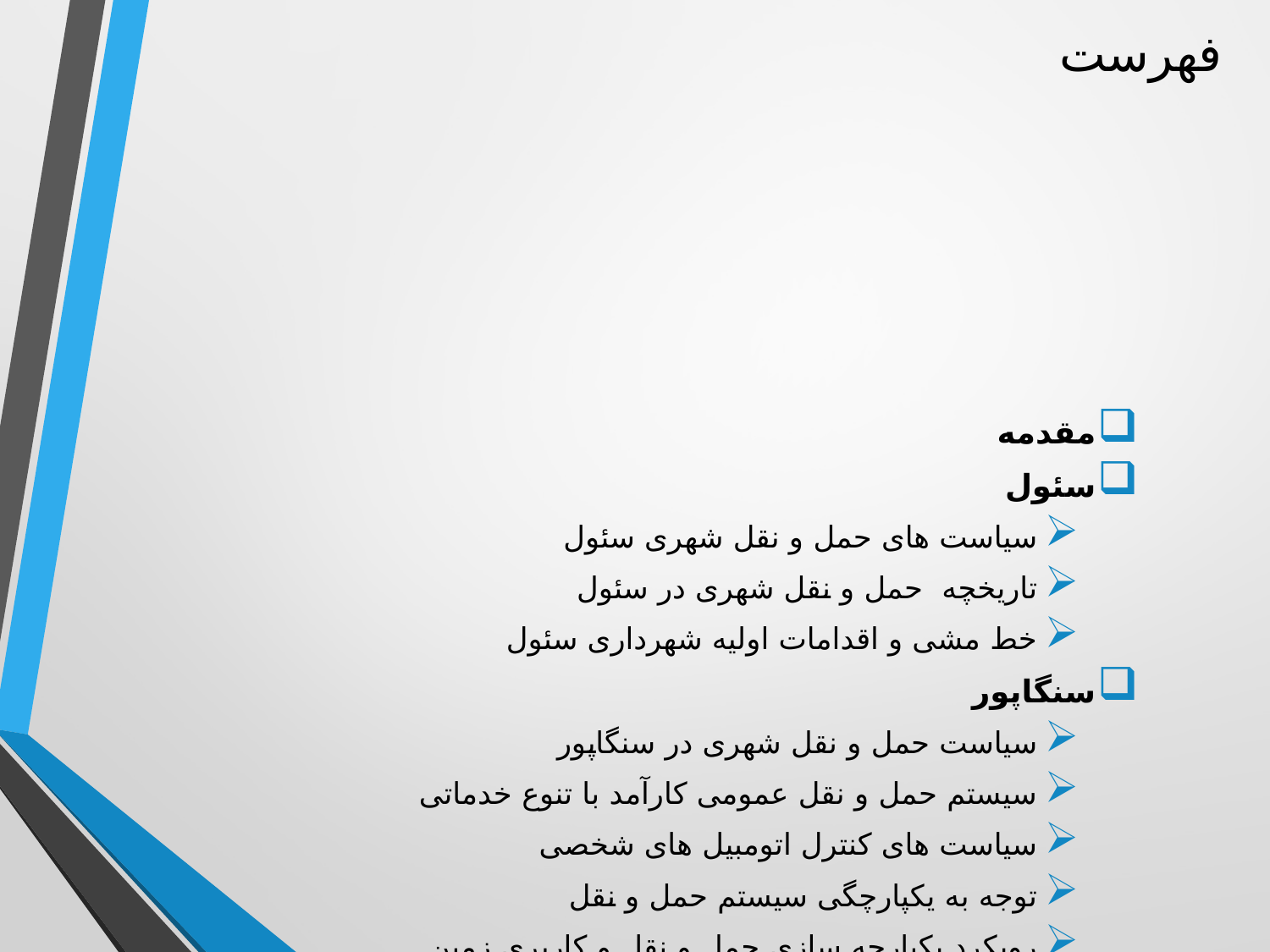

# فهرست
مقدمه
سئول
سیاست های حمل و نقل شهری سئول
تاریخچه  حمل و نقل شهری در سئول
خط مشی و اقدامات اولیه شهرداری سئول
سنگاپور
سیاست حمل و نقل شهری در سنگاپور
سیستم حمل و نقل عمومی کارآمد با تنوع خدماتی
سیاست های کنترل اتومبیل های شخصی
توجه به یکپارچگی سیستم حمل و نقل
رویکرد یکپارچه سازی حمل و نقل و کاربری زمین
مقایسه تطبیقی تهران با نمونه های بررسی شده
جمع بندی و نتیجه گیری
  پیشنهادات ارائه شده برای بهبود حمل و نقل تهران
منابع